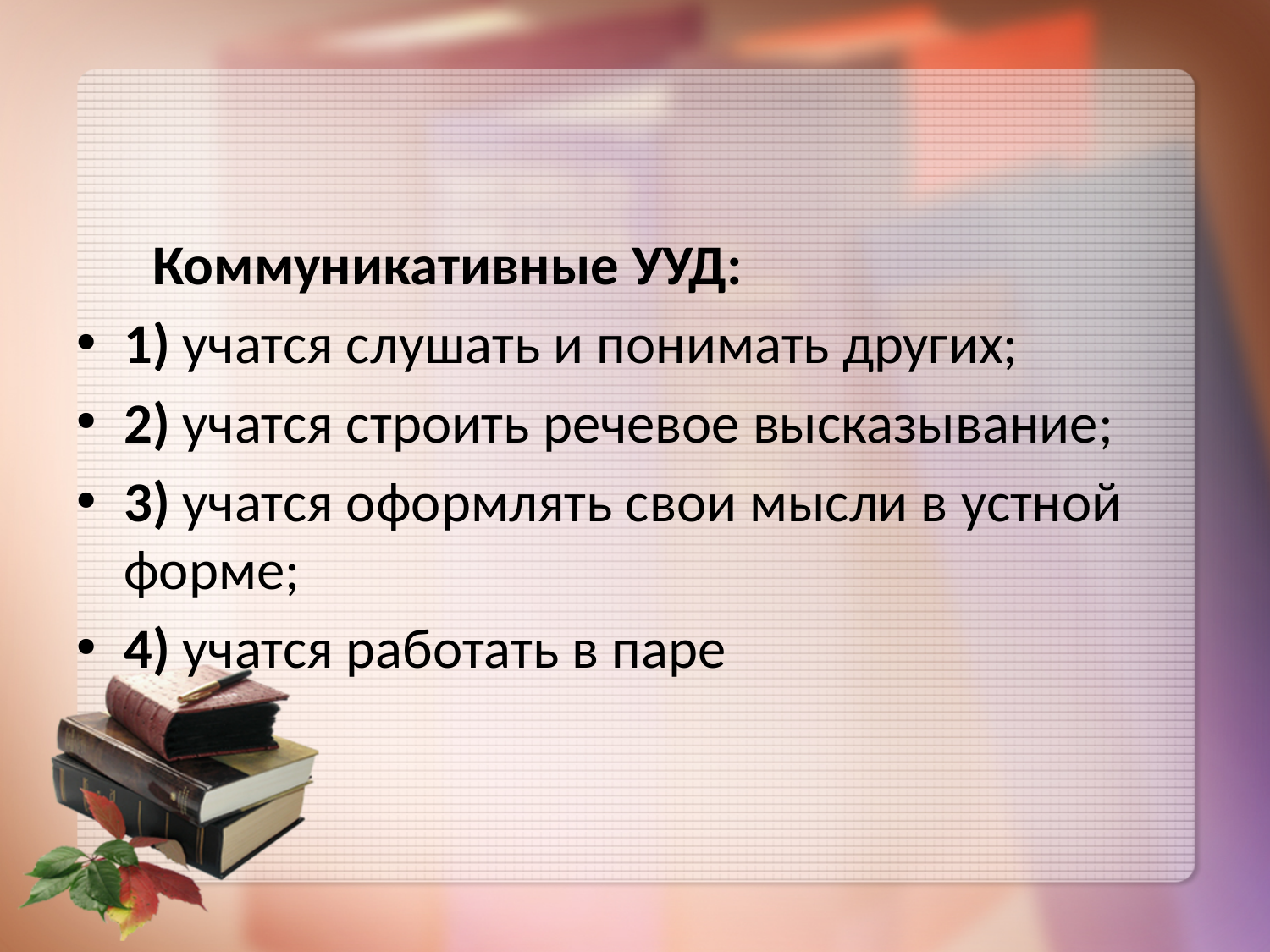

#
      Коммуникативные УУД:
1) учатся слушать и понимать других;
2) учатся строить речевое высказывание;
3) учатся оформлять свои мысли в устной форме;
4) учатся работать в паре